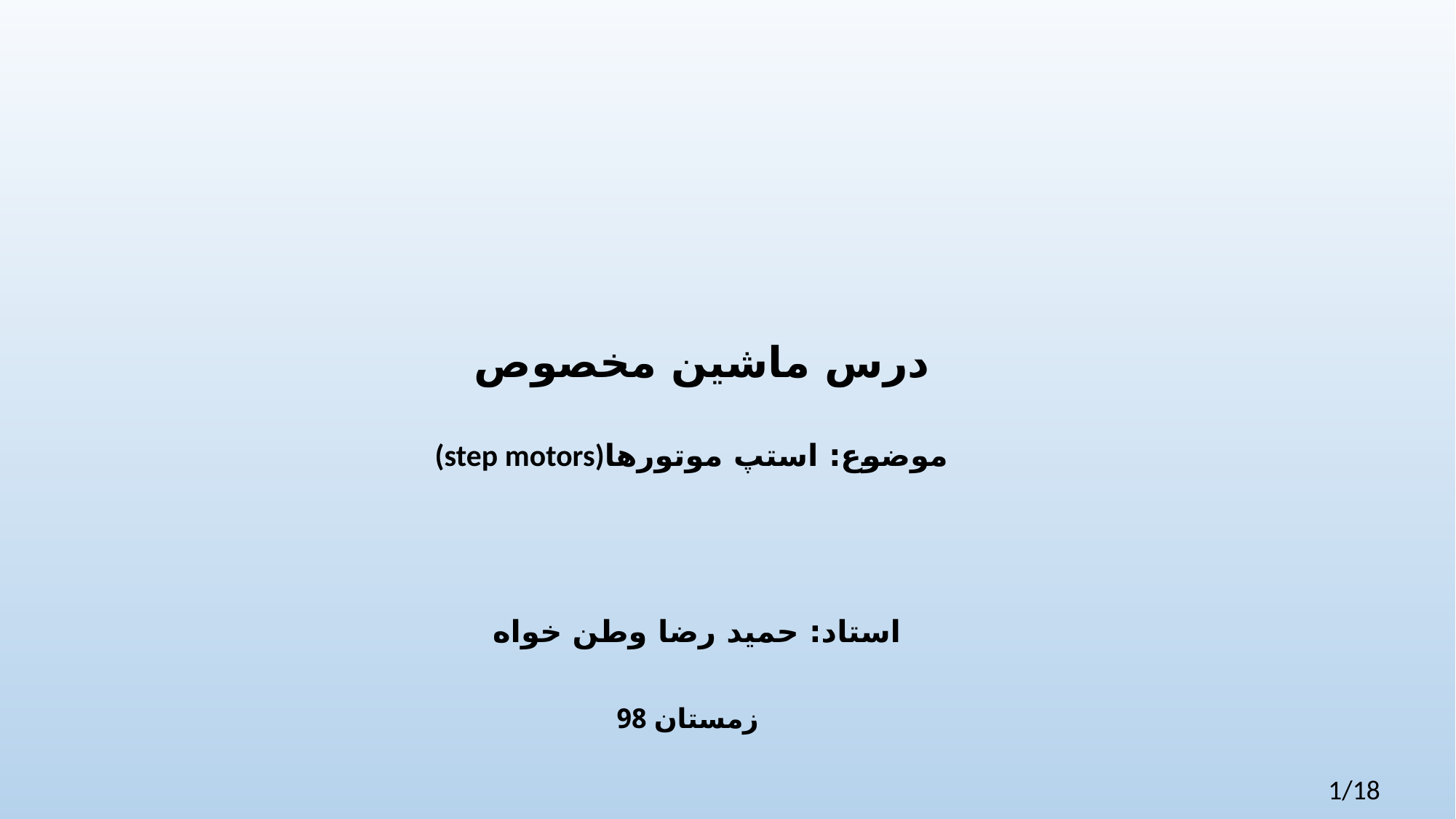

درس ماشین مخصوص
(step motors)موضوع: استپ موتورها
استاد: حمید رضا وطن خواه
زمستان 98
1/18